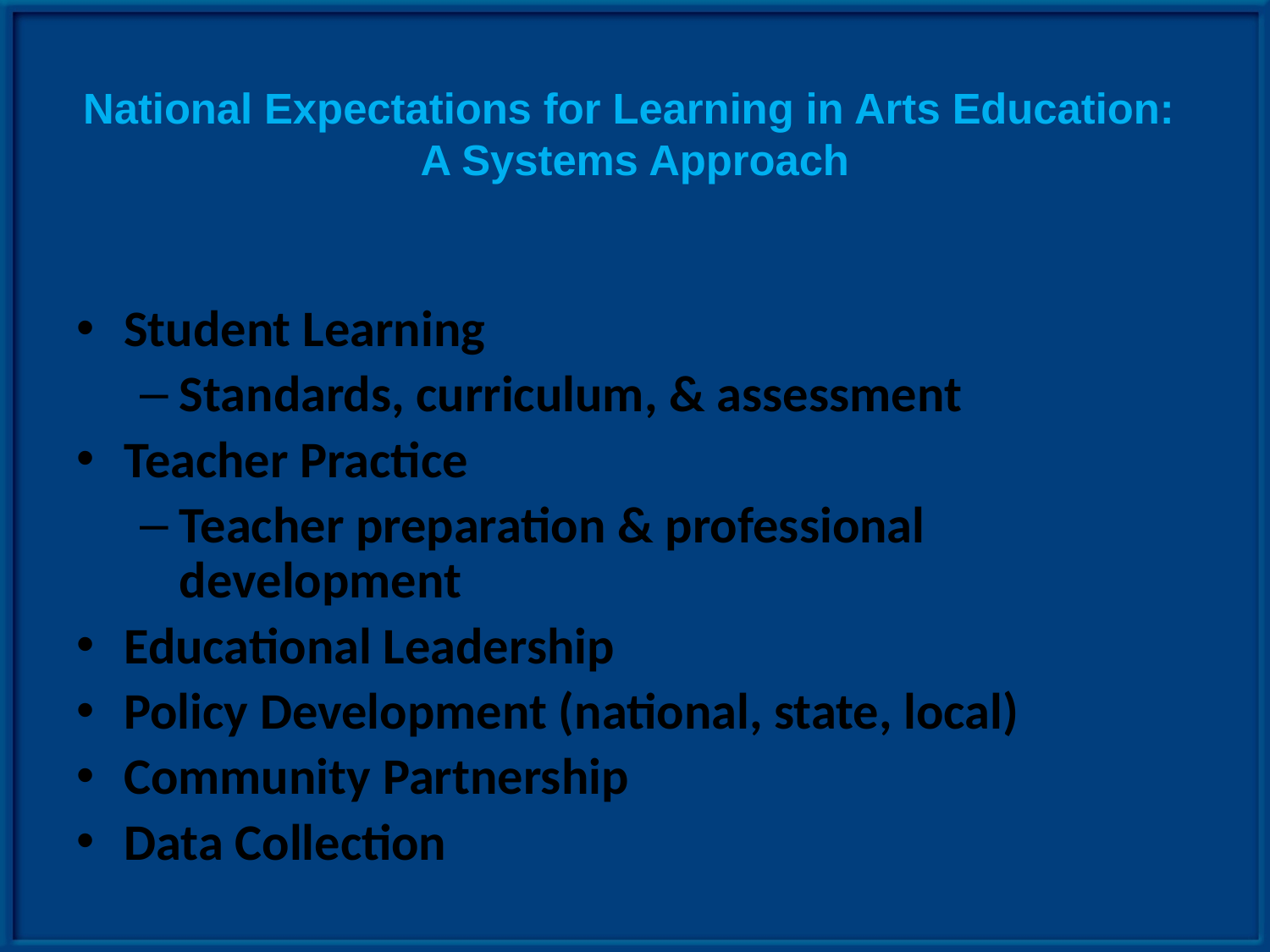

# National Expectations for Learning in Arts Education: A Systems Approach
Student Learning
Standards, curriculum, & assessment
Teacher Practice
Teacher preparation & professional development
Educational Leadership
Policy Development (national, state, local)
Community Partnership
Data Collection